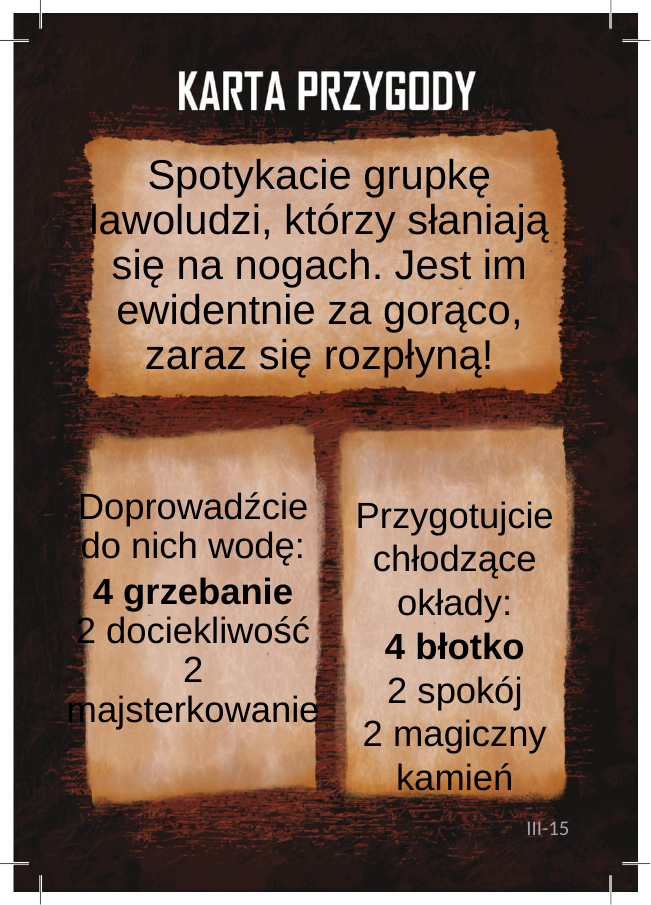

# Spotykacie grupkę lawoludzi, którzy słaniają się na nogach. Jest im ewidentnie za gorąco, zaraz się rozpłyną!
Doprowadźcie do nich wodę:
4 grzebanie
2 dociekliwość
2 majsterkowanie
Przygotujcie chłodzące okłady:
4 błotko
2 spokój
2 magiczny kamień
III-15